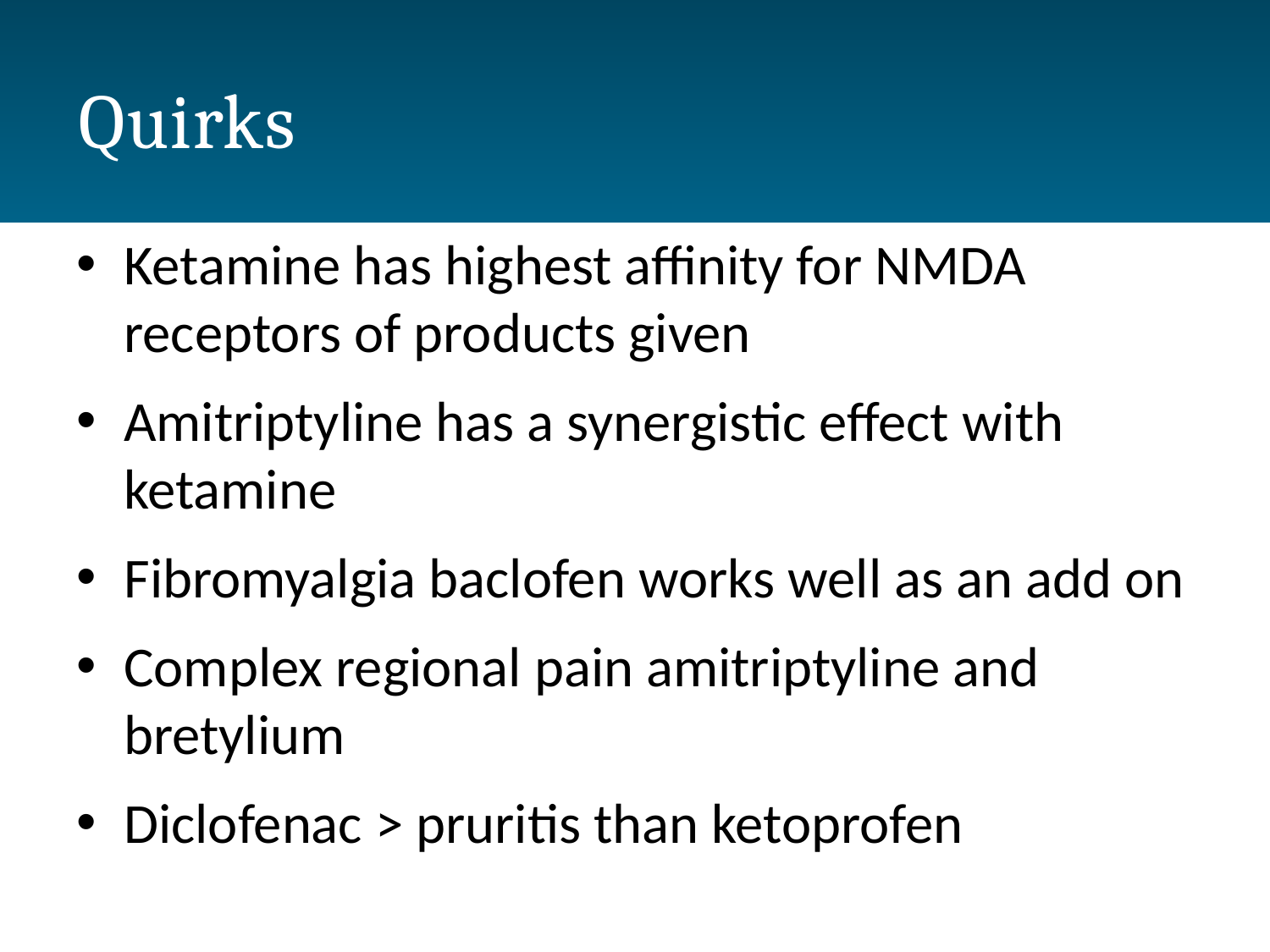

# Quirks
Ketamine has highest affinity for NMDA receptors of products given
Amitriptyline has a synergistic effect with ketamine
Fibromyalgia baclofen works well as an add on
Complex regional pain amitriptyline and bretylium
Diclofenac > pruritis than ketoprofen